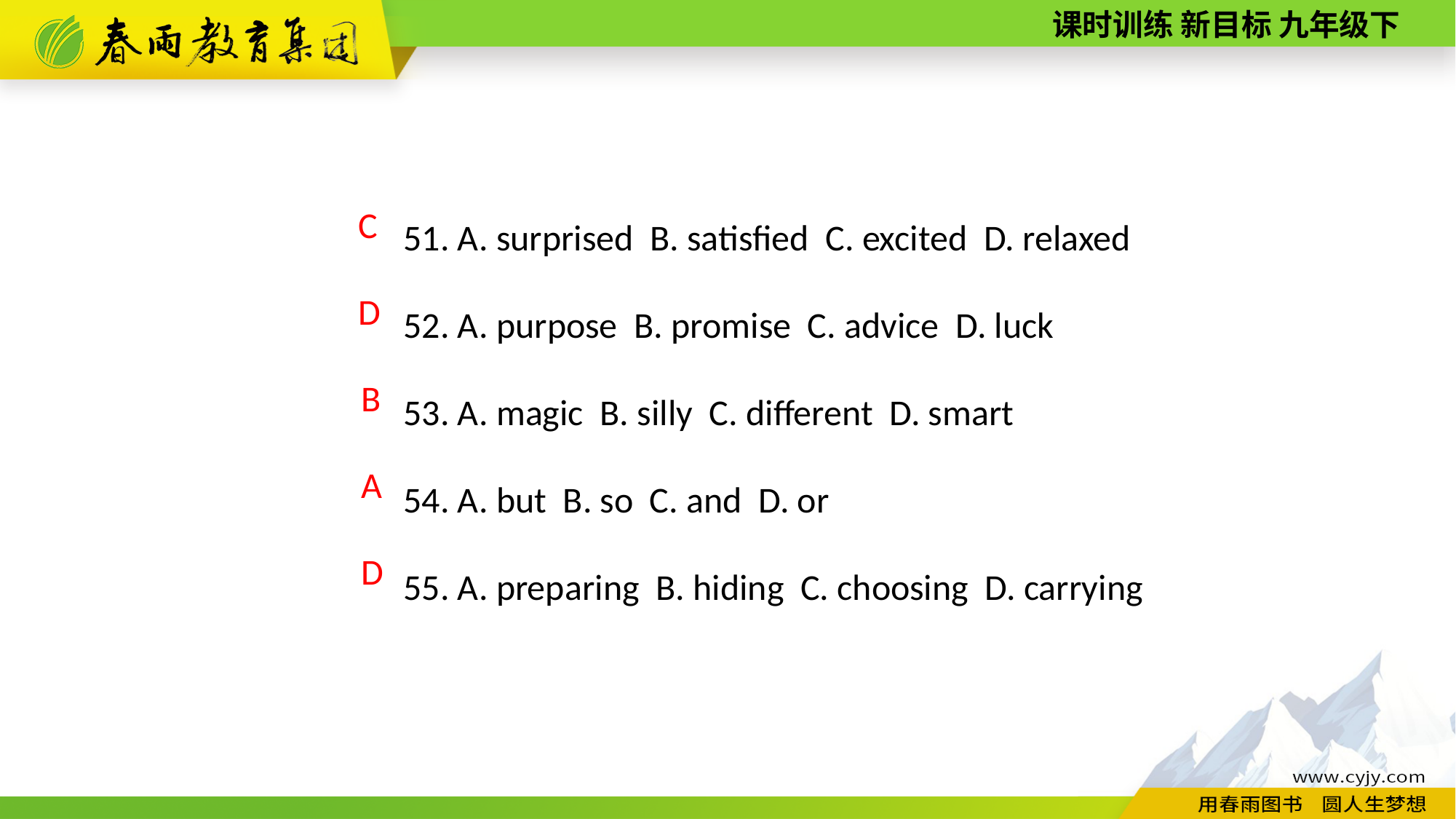

51. A. surprised  B. satisfied  C. excited  D. relaxed
52. A. purpose  B. promise  C. advice  D. luck
53. A. magic  B. silly  C. different  D. smart
54. A. but  B. so  C. and  D. or
55. A. preparing  B. hiding  C. choosing  D. carrying
C
D
B
A
D